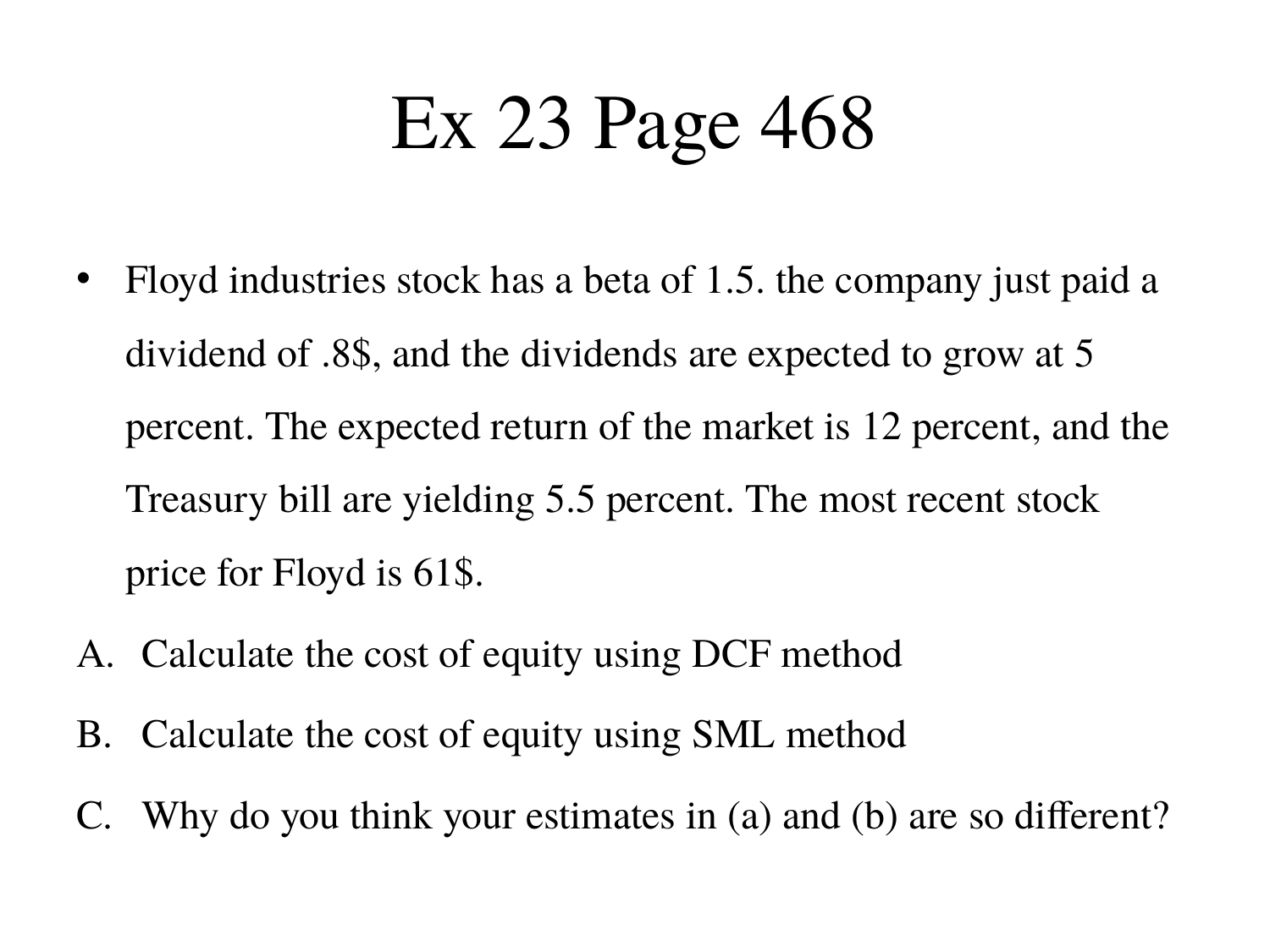

# Ex 23 Page 468
Floyd industries stock has a beta of 1.5. the company just paid a dividend of .8$, and the dividends are expected to grow at 5 percent. The expected return of the market is 12 percent, and the Treasury bill are yielding 5.5 percent. The most recent stock price for Floyd is 61$.
Calculate the cost of equity using DCF method
Calculate the cost of equity using SML method
Why do you think your estimates in (a) and (b) are so different?